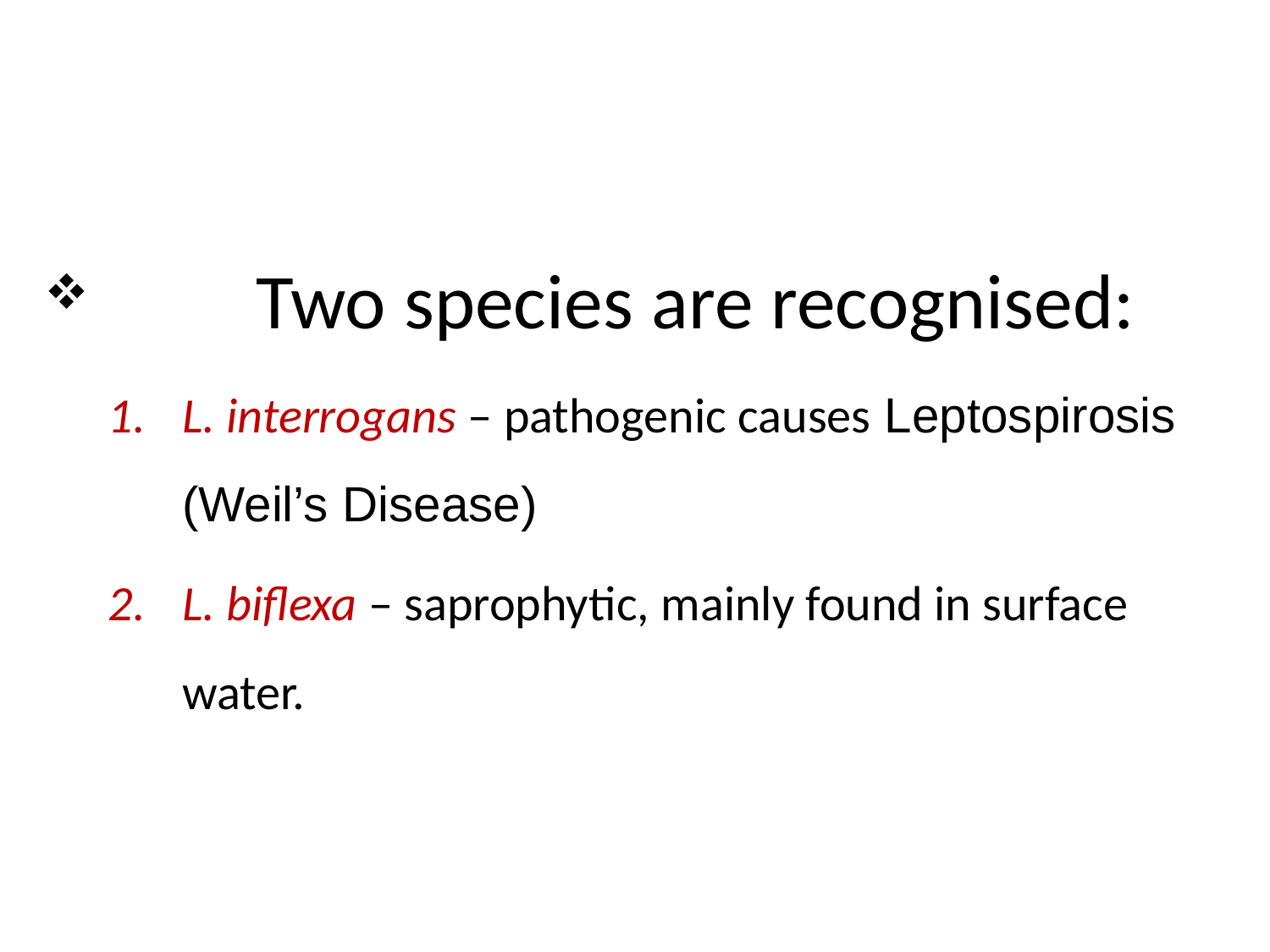

Two species are recognised:
L. interrogans – pathogenic causes Leptospirosis (Weil’s Disease)
L. biflexa – saprophytic, mainly found in surface water.